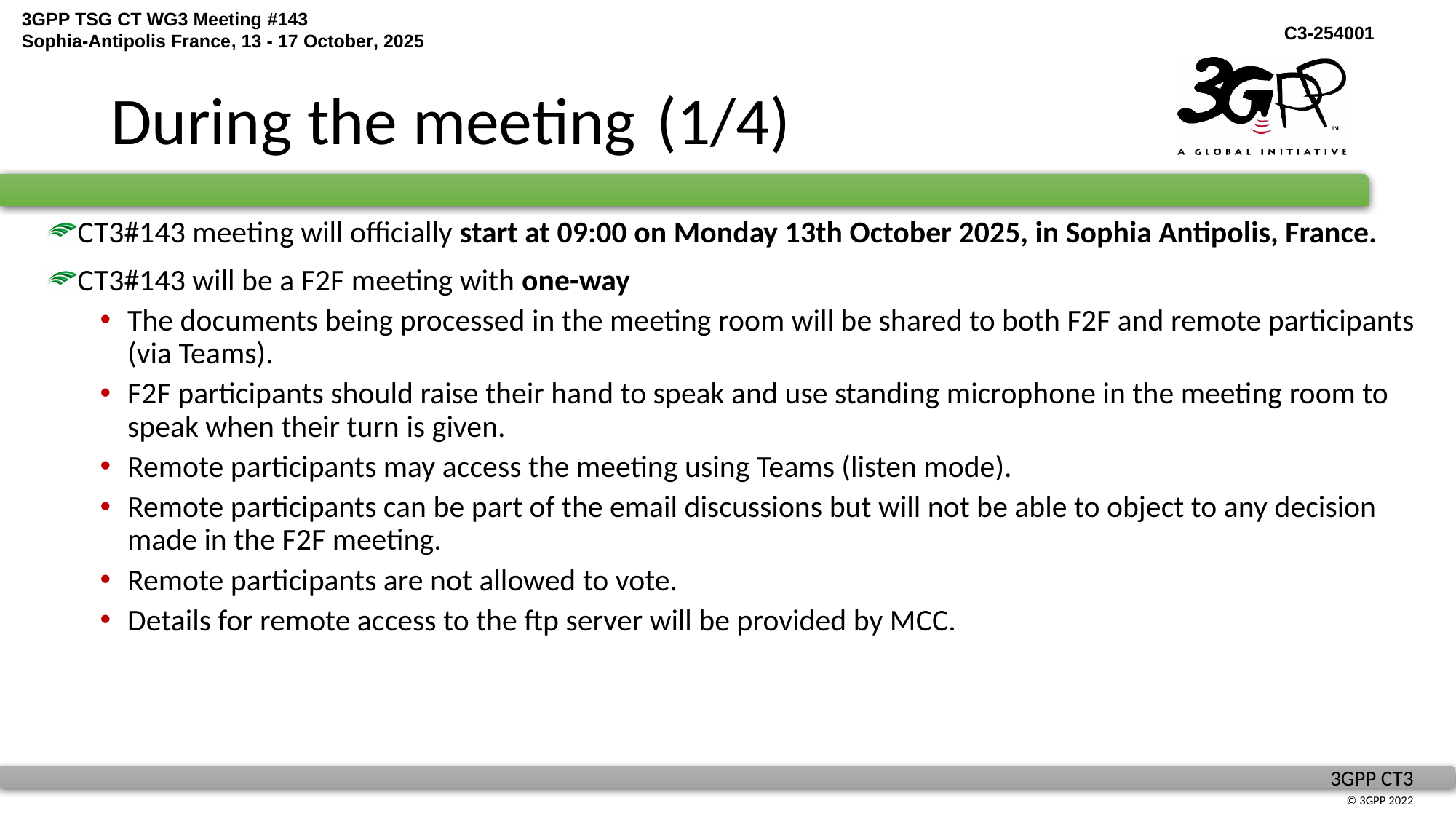

# During the meeting	(1/4)
CT3#143 meeting will officially start at 09:00 on Monday 13th October 2025, in Sophia Antipolis, France.
CT3#143 will be a F2F meeting with one-way
The documents being processed in the meeting room will be shared to both F2F and remote participants (via Teams).
F2F participants should raise their hand to speak and use standing microphone in the meeting room to speak when their turn is given.
Remote participants may access the meeting using Teams (listen mode).
Remote participants can be part of the email discussions but will not be able to object to any decision made in the F2F meeting.
Remote participants are not allowed to vote.
Details for remote access to the ftp server will be provided by MCC.